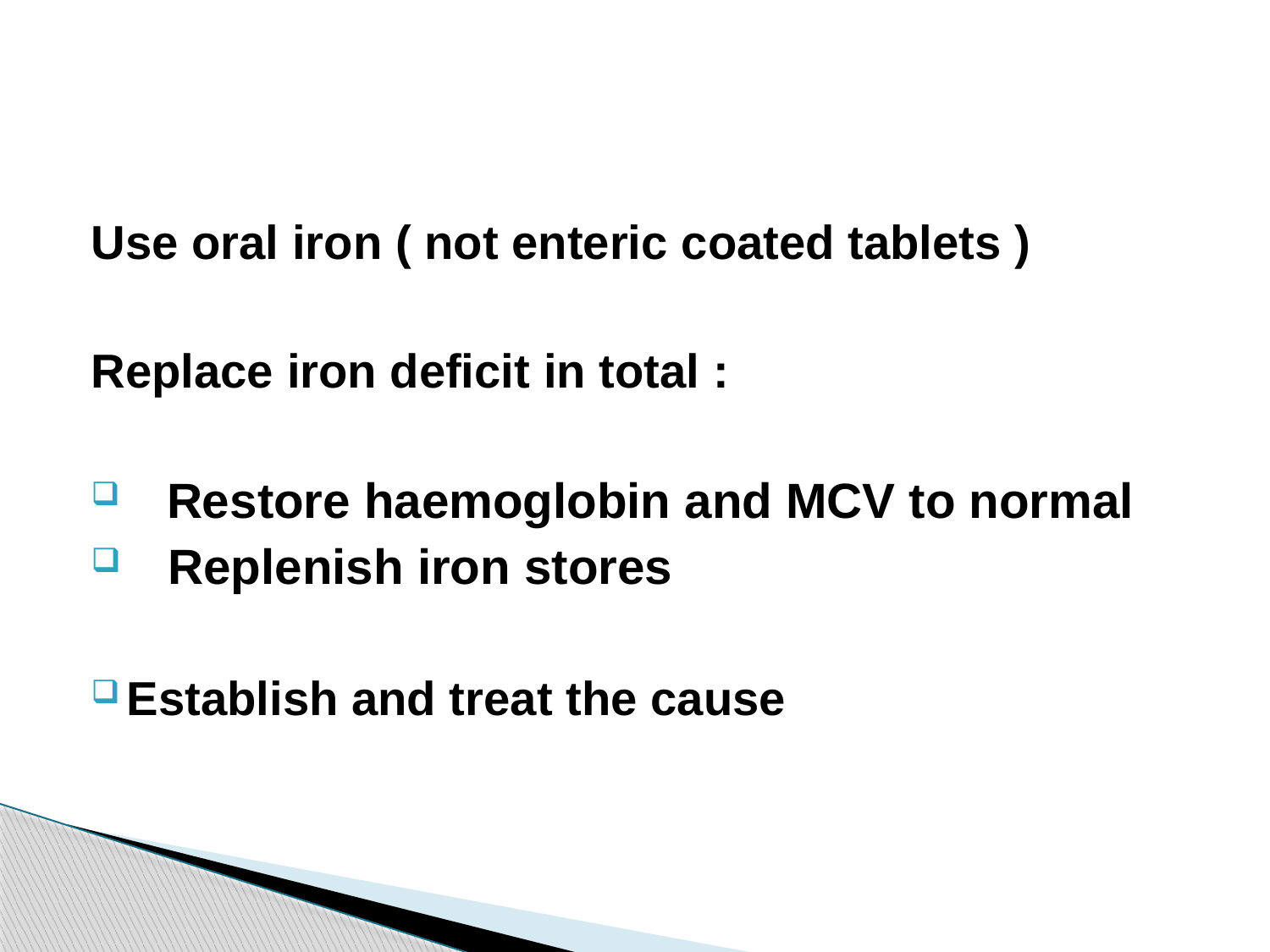

#
Use oral iron ( not enteric coated tablets )

Replace iron deficit in total :

   Restore haemoglobin and MCV to normal
   Replenish iron stores

Establish and treat the cause